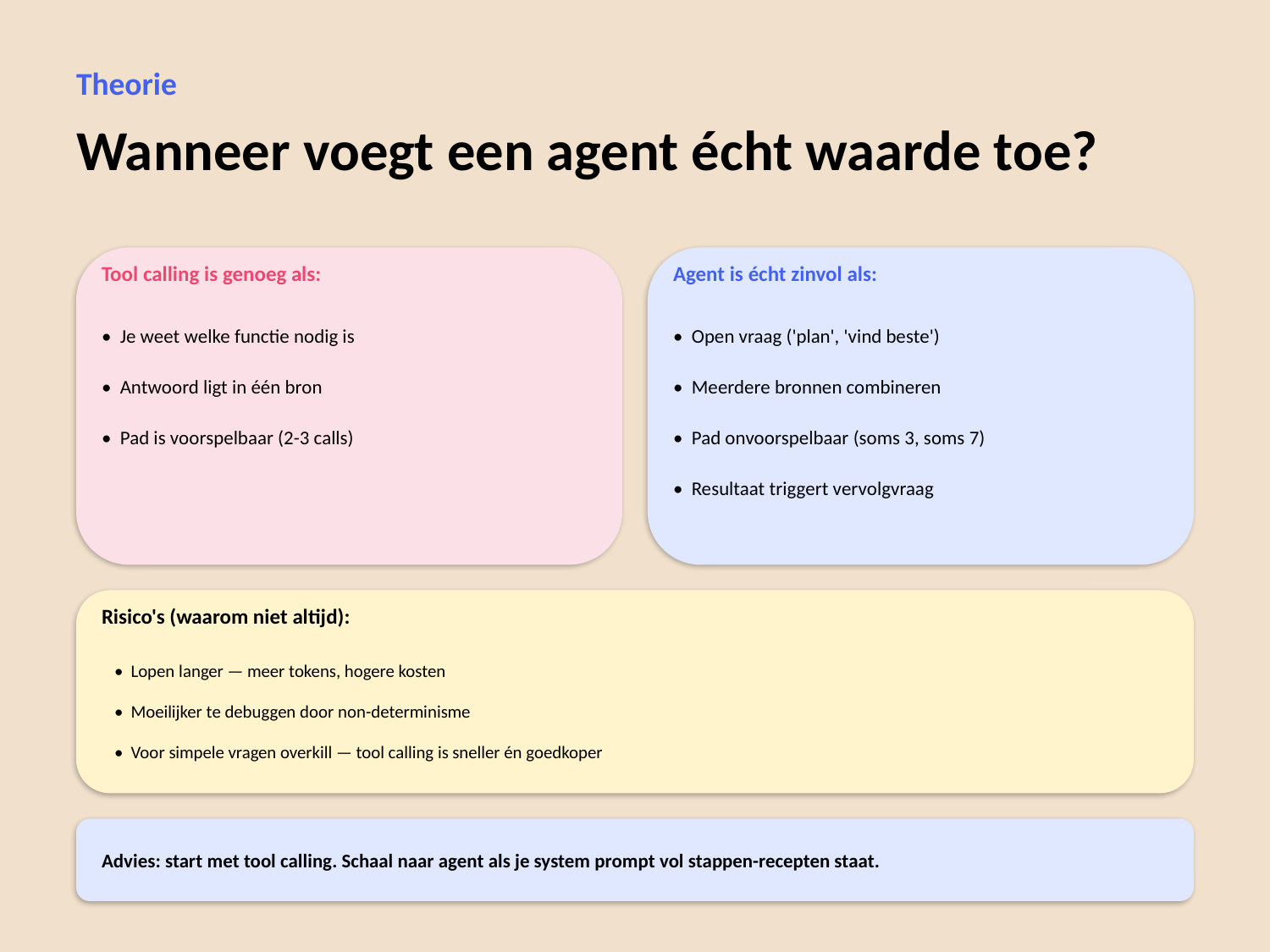

Theorie
Wanneer voegt een agent écht waarde toe?

Tool calling is genoeg als:
Agent is écht zinvol als:
•  Je weet welke functie nodig is
•  Open vraag ('plan', 'vind beste')
•  Antwoord ligt in één bron
•  Meerdere bronnen combineren
•  Pad is voorspelbaar (2-3 calls)
•  Pad onvoorspelbaar (soms 3, soms 7)
•  Resultaat triggert vervolgvraag

Risico's (waarom niet altijd):
•  Lopen langer — meer tokens, hogere kosten
•  Moeilijker te debuggen door non-determinisme
•  Voor simpele vragen overkill — tool calling is sneller én goedkoper

Advies: start met tool calling. Schaal naar agent als je system prompt vol stappen-recepten staat.